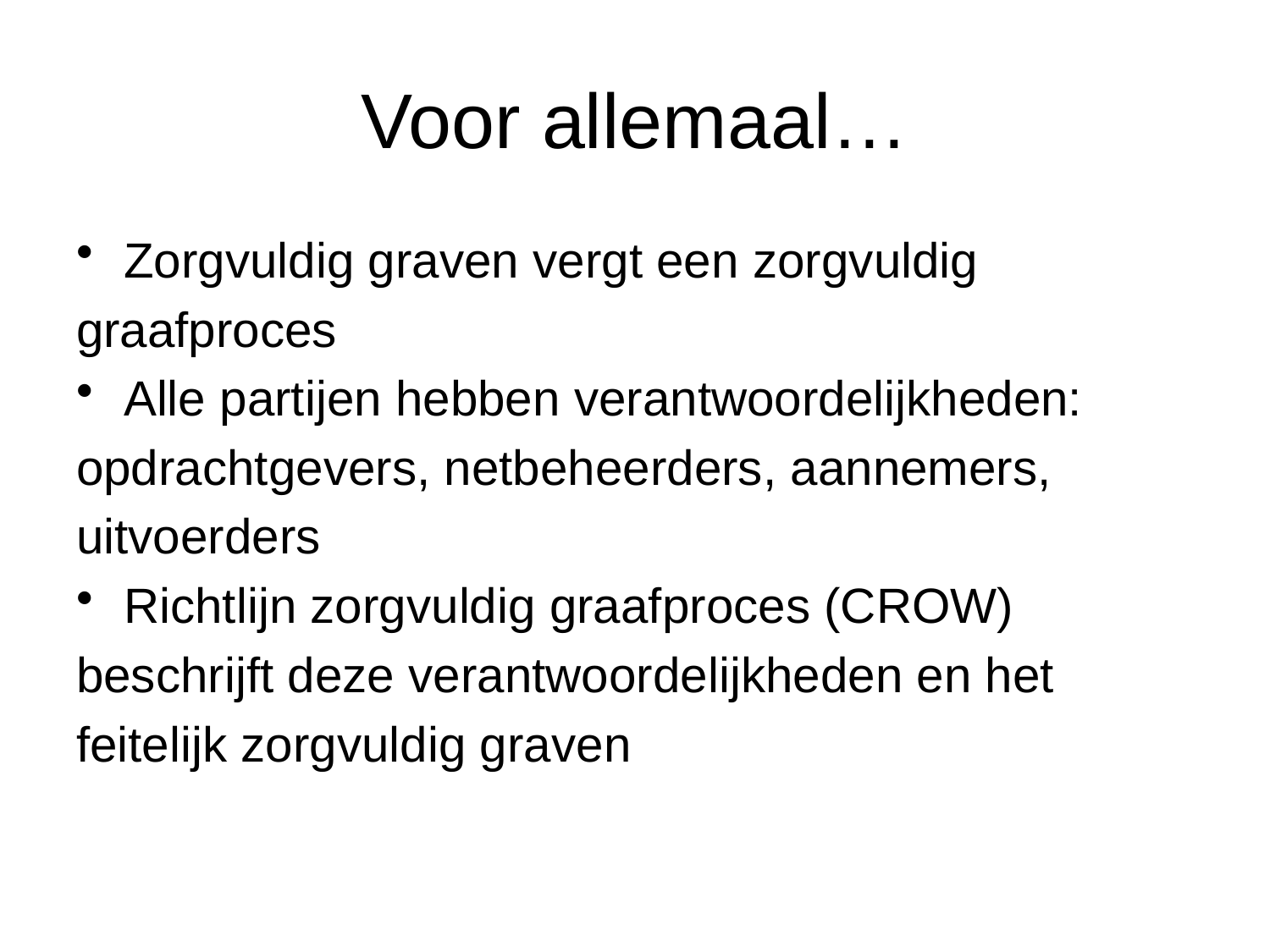

# Voor allemaal…
Zorgvuldig graven vergt een zorgvuldig
graafproces
Alle partijen hebben verantwoordelijkheden:
opdrachtgevers, netbeheerders, aannemers,
uitvoerders
Richtlijn zorgvuldig graafproces (CROW)
beschrijft deze verantwoordelijkheden en het
feitelijk zorgvuldig graven